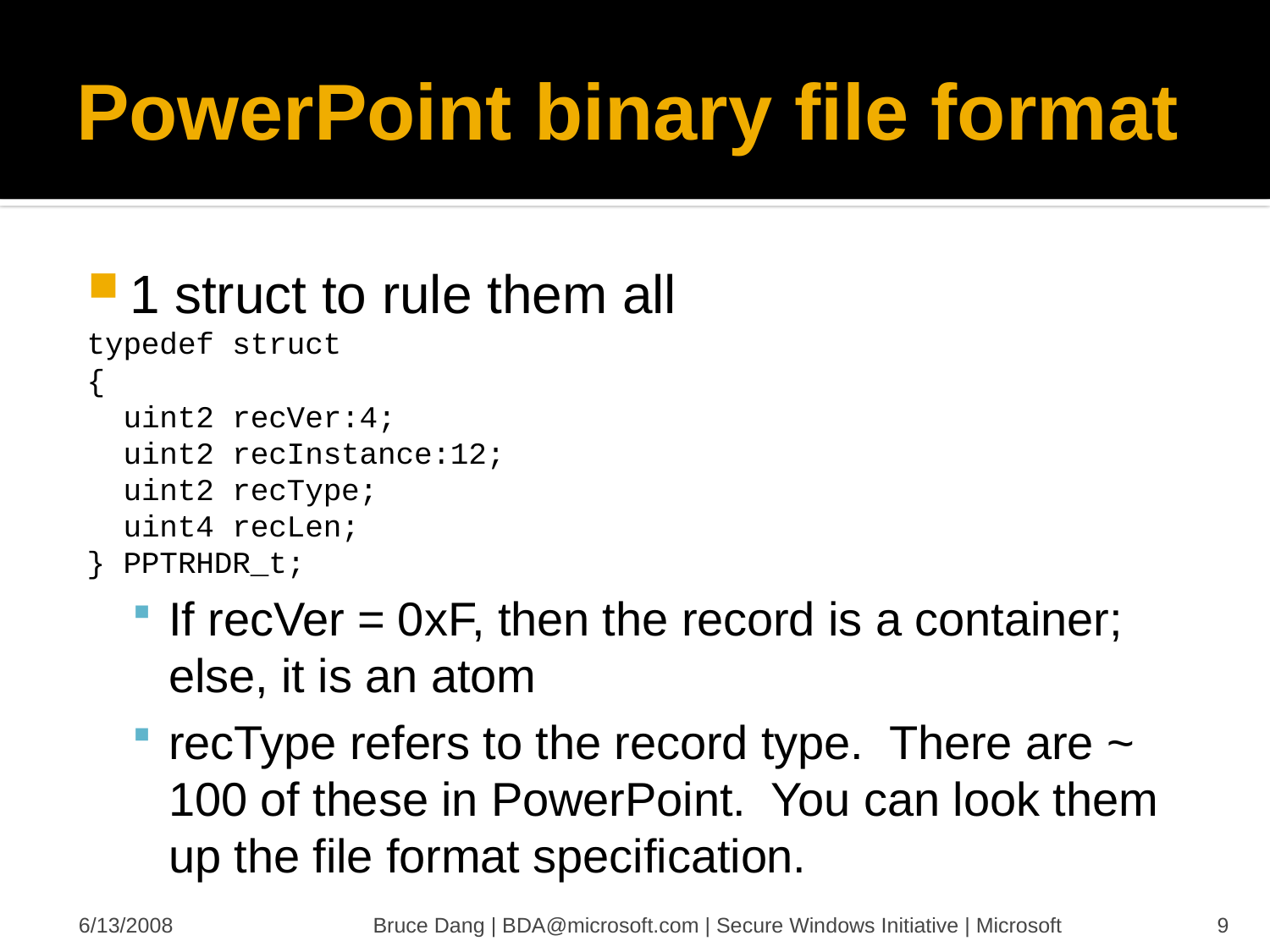

# PowerPoint binary file format
1 struct to rule them all
typedef struct
{
  uint2 recVer:4;
  uint2 recInstance:12;
  uint2 recType;
  uint4 recLen;
} PPTRHDR_t;
If recVer = 0xF, then the record is a container; else, it is an atom
recType refers to the record type.  There are ~ 100 of these in PowerPoint.  You can look them up the file format specification.
6/13/2008
Bruce Dang | BDA@microsoft.com | Secure Windows Initiative | Microsoft
9